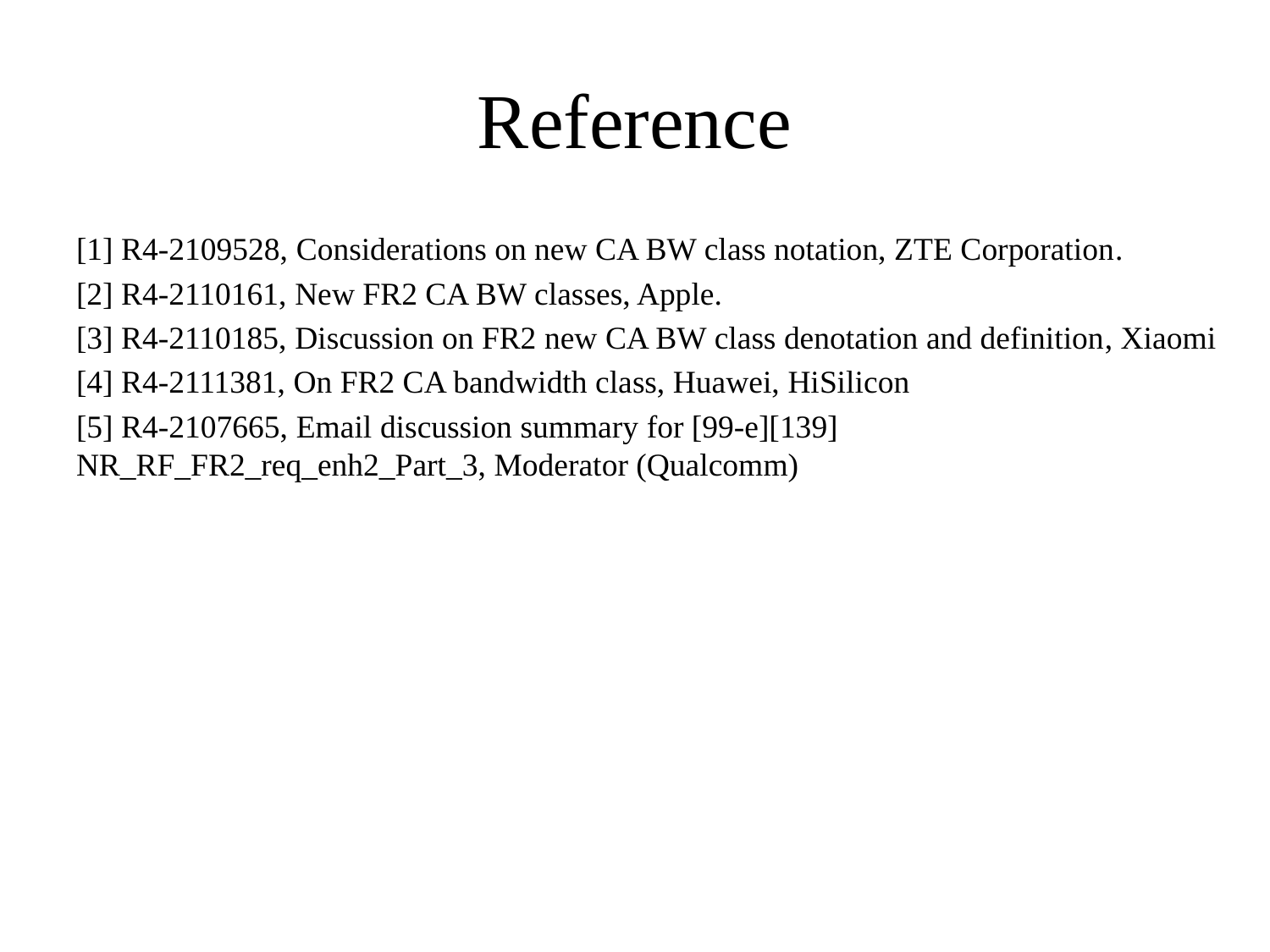

# Reference
[1] R4-2109528, Considerations on new CA BW class notation, ZTE Corporation.
[2] R4-2110161, New FR2 CA BW classes, Apple.
[3] R4-2110185, Discussion on FR2 new CA BW class denotation and definition, Xiaomi
[4] R4-2111381, On FR2 CA bandwidth class, Huawei, HiSilicon
[5] R4-2107665, Email discussion summary for [99-e][139] NR_RF_FR2_req_enh2_Part_3, Moderator (Qualcomm)